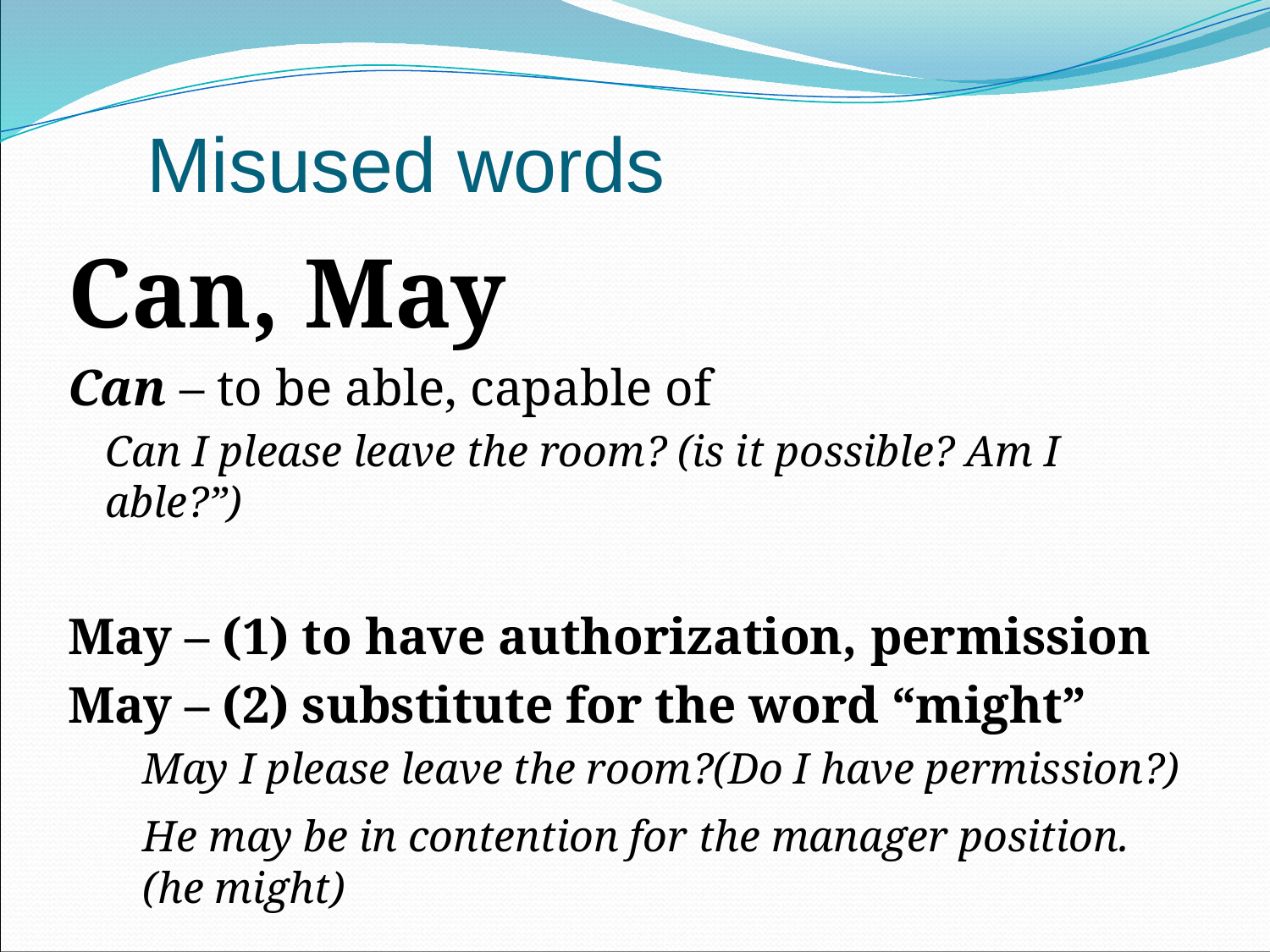

# Misused words
Can, May
Can – to be able, capable of
	Can I please leave the room? (is it possible? Am I able?”)

May – (1) to have authorization, permission
May – (2) substitute for the word “might”
	May I please leave the room?(Do I have permission?)
	He may be in contention for the manager position. (he might)